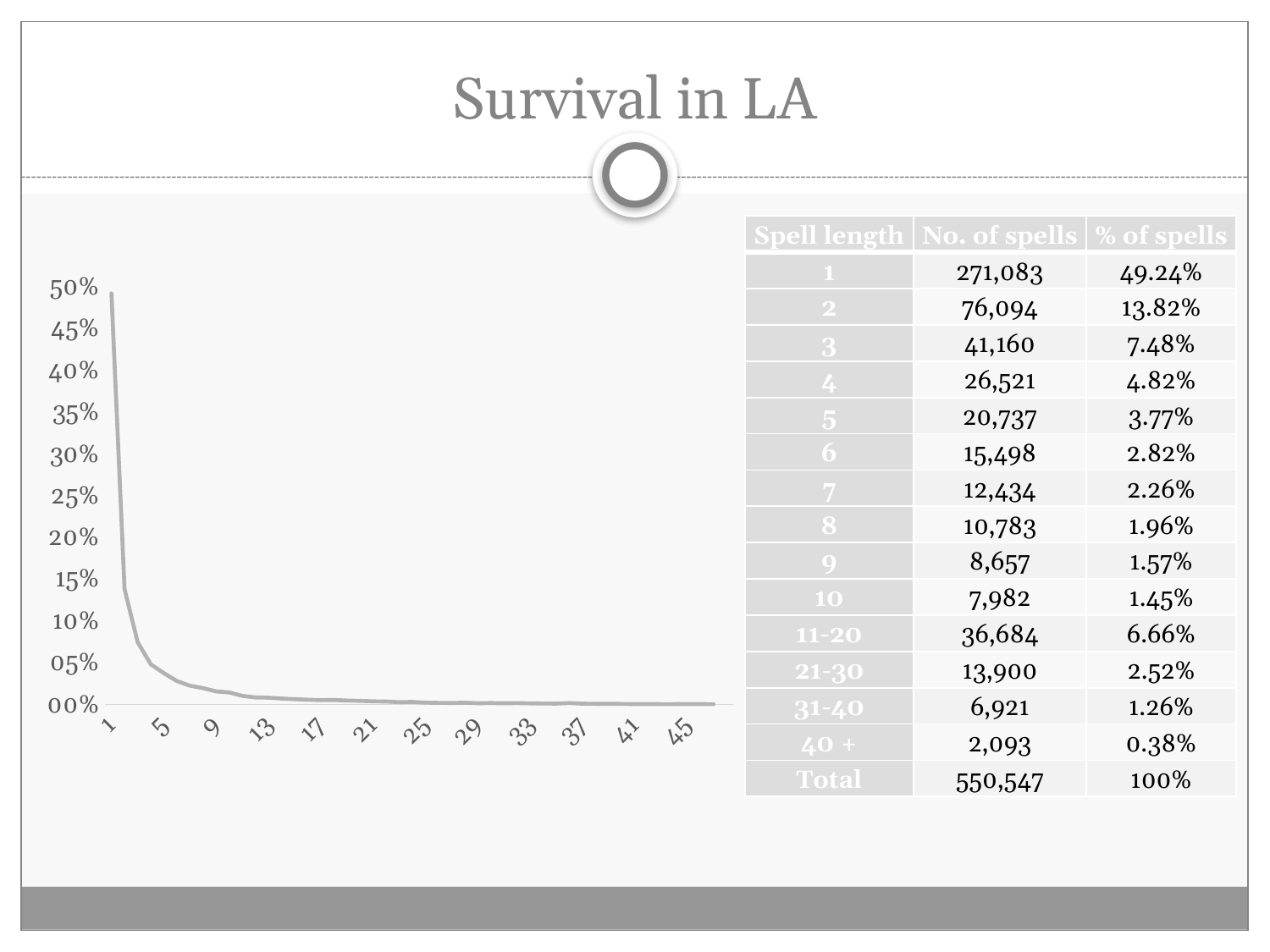

# Survival in LA
| Spell length | No. of spells | % of spells |
| --- | --- | --- |
| 1 | 271,083 | 49.24% |
| 2 | 76,094 | 13.82% |
| 3 | 41,160 | 7.48% |
| 4 | 26,521 | 4.82% |
| 5 | 20,737 | 3.77% |
| 6 | 15,498 | 2.82% |
| 7 | 12,434 | 2.26% |
| 8 | 10,783 | 1.96% |
| 9 | 8,657 | 1.57% |
| 10 | 7,982 | 1.45% |
| 11-20 | 36,684 | 6.66% |
| 21-30 | 13,900 | 2.52% |
| 31-40 | 6,921 | 1.26% |
| 40 + | 2,093 | 0.38% |
| Total | 550,547 | 100% |

### Chart

| Category | LA |
|---|---|
| 1 | 0.4923884790944279 |
| 2 | 0.1382152659082694 |
| 3 | 0.07476200941972257 |
| 4 | 0.048172090666191984 |
| 5 | 0.037666175639863624 |
| 6 | 0.028150185179466967 |
| 7 | 0.022584811106045443 |
| 8 | 0.019585975402645006 |
| 9 | 0.015724361407836205 |
| 10 | 0.014498308046361165 |
| 11 | 0.010411463508111025 |
| 12 | 0.008549678774019293 |
| 13 | 0.00823726221376195 |
| 14 | 0.007234623020377915 |
| 15 | 0.00640272310992522 |
| 16 | 0.0058505450034238675 |
| 17 | 0.005236610135011179 |
| 18 | 0.0054691061798538545 |
| 19 | 0.0048460894346895 |
| 20 | 0.004393811972456484 |
| 21 | 0.0038543484934074656 |
| 22 | 0.003603688695061457 |
| 23 | 0.002860791176775098 |
| 24 | 0.003158676734229775 |
| 25 | 0.002290449316770412 |
| 26 | 0.002028891266322403 |
| 27 | 0.0018744993615440644 |
| 28 | 0.002166935792947741 |
| 29 | 0.0015766138040893875 |
| 30 | 0.0018327227284863962 |
| 31 | 0.0015221225435793856 |
| 32 | 0.0017873133447280614 |
| 33 | 0.0013877107676547142 |
| 34 | 0.0012296861121757088 |
| 35 | 0.0011860931037677074 |
| 36 | 0.001827273602435396 |
| 37 | 0.0010680287059960368 |
| 38 | 0.0008991057984150309 |
| 39 | 0.0009081876751666978 |
| 40 | 0.0007556121457386926 |
| 41 | 0.0006248331205146882 |
| 42 | 0.0005485453558006855 |
| 43 | 0.0005158505994946844 |
| 44 | 0.0005340143529980184 |
| 45 | 0.0005721582353550197 |
| 46 | 0.000573974610705353 |
| 47 | 0.00043229733337934816 |
|  | None |